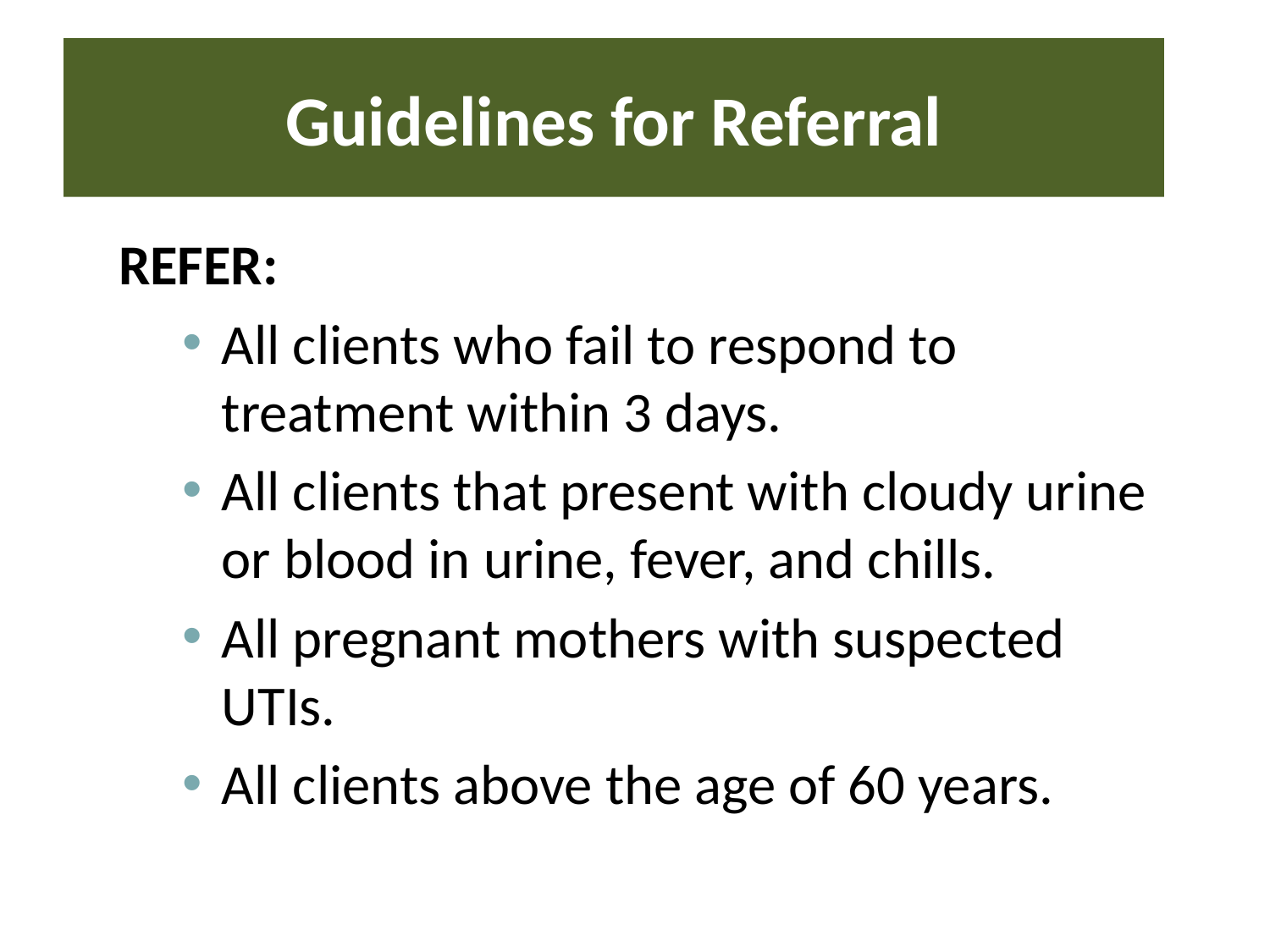

# Guidelines for Referral
REFER:
All clients who fail to respond to treatment within 3 days.
All clients that present with cloudy urine or blood in urine, fever, and chills.
All pregnant mothers with suspected UTIs.
All clients above the age of 60 years.